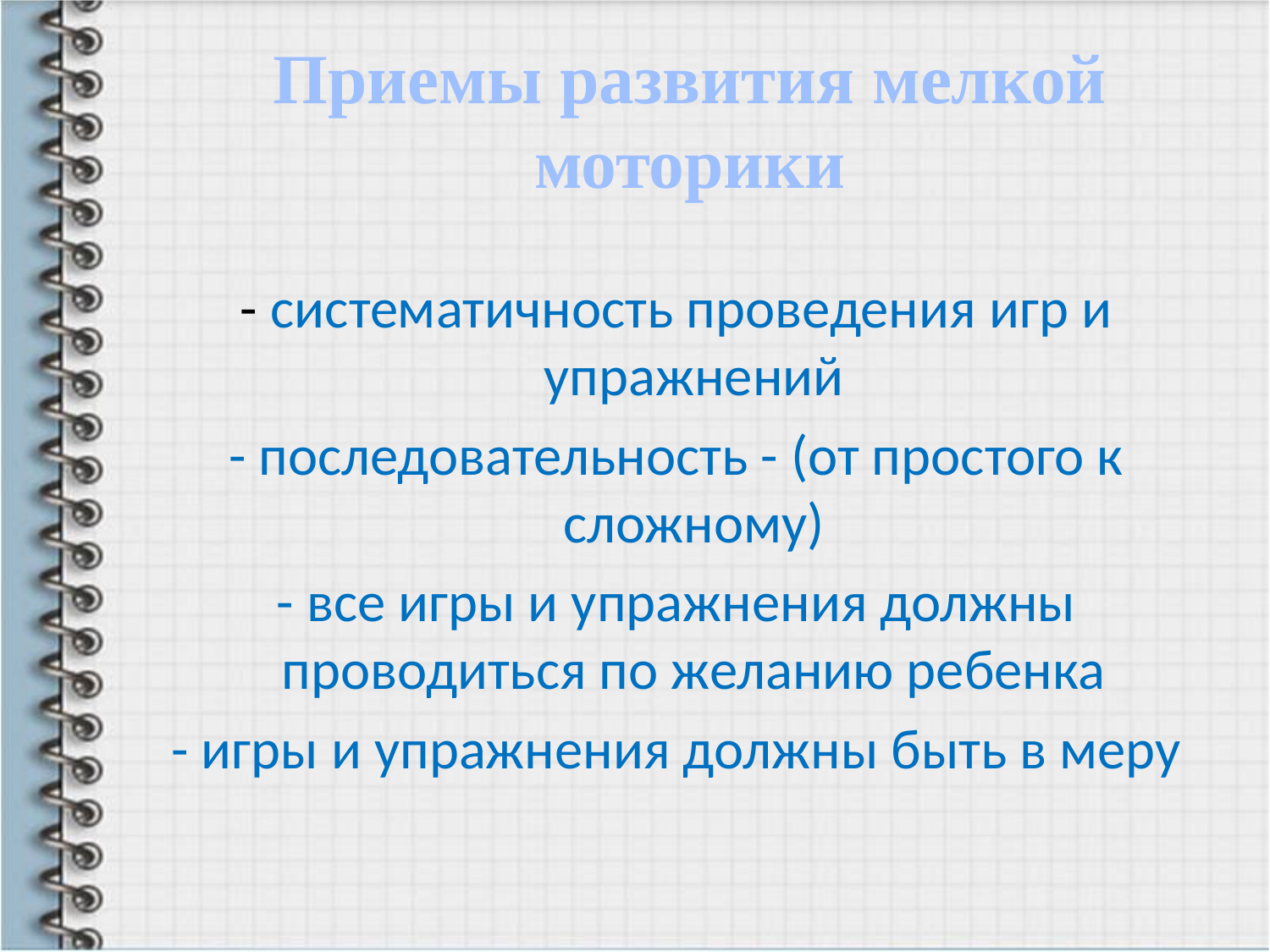

# Приемы развития мелкой моторики

- систематичность проведения игр и упражнений
- последовательность - (от простого к сложному)
- все игры и упражнения должны проводиться по желанию ребенка
- игры и упражнения должны быть в меру